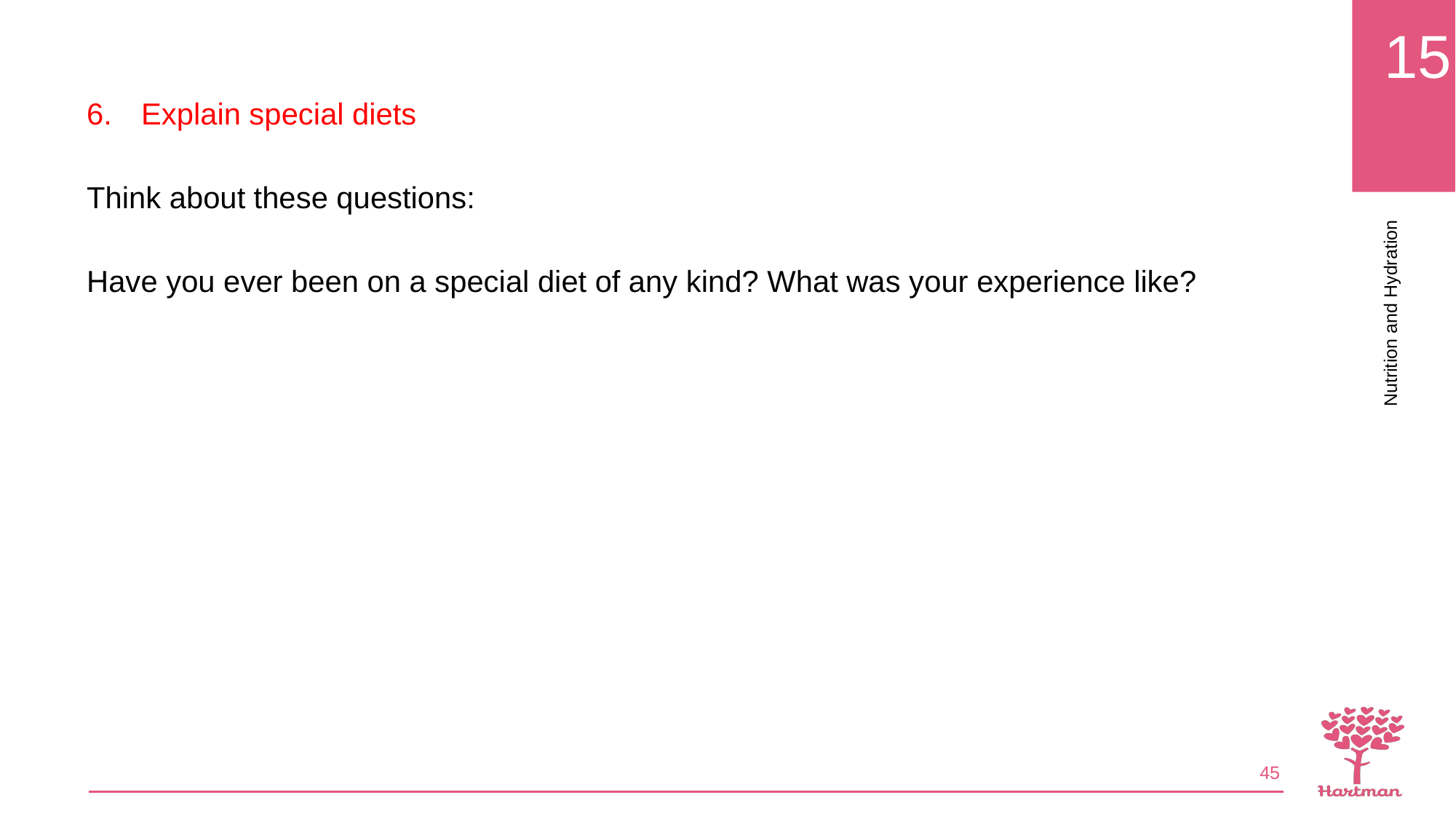

Explain special diets

Think about these questions:

Have you ever been on a special diet of any kind? What was your experience like?

45